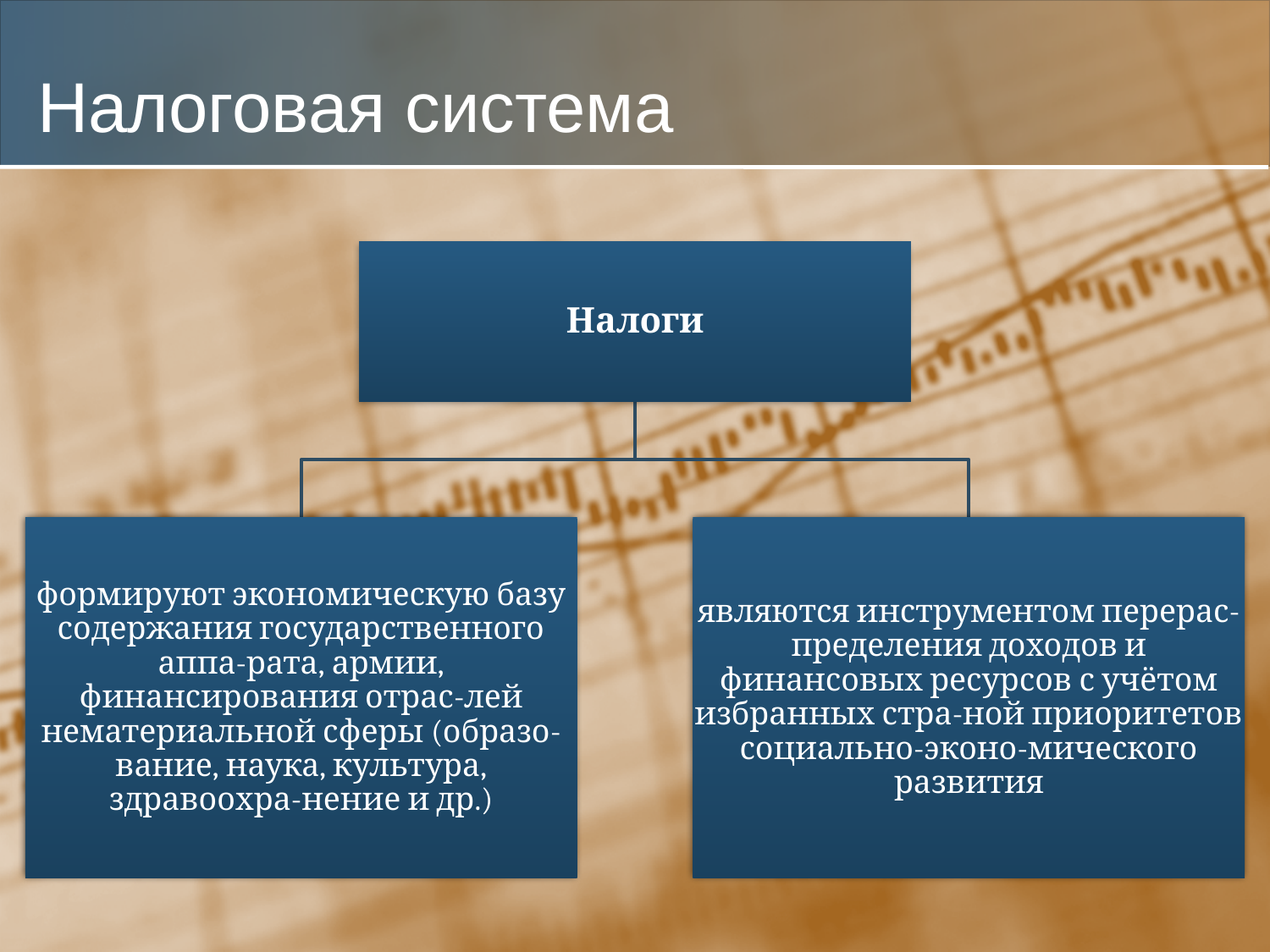

# Налоговая система
Налоги
формируют экономическую базу содержания государственного аппа-рата, армии, финансирования отрас-лей нематериальной сферы (образо-вание, наука, культура, здравоохра-нение и др.)
являются инструментом перерас-пределения доходов и финансовых ресурсов с учётом избранных стра-ной приоритетов социально-эконо-мического развития